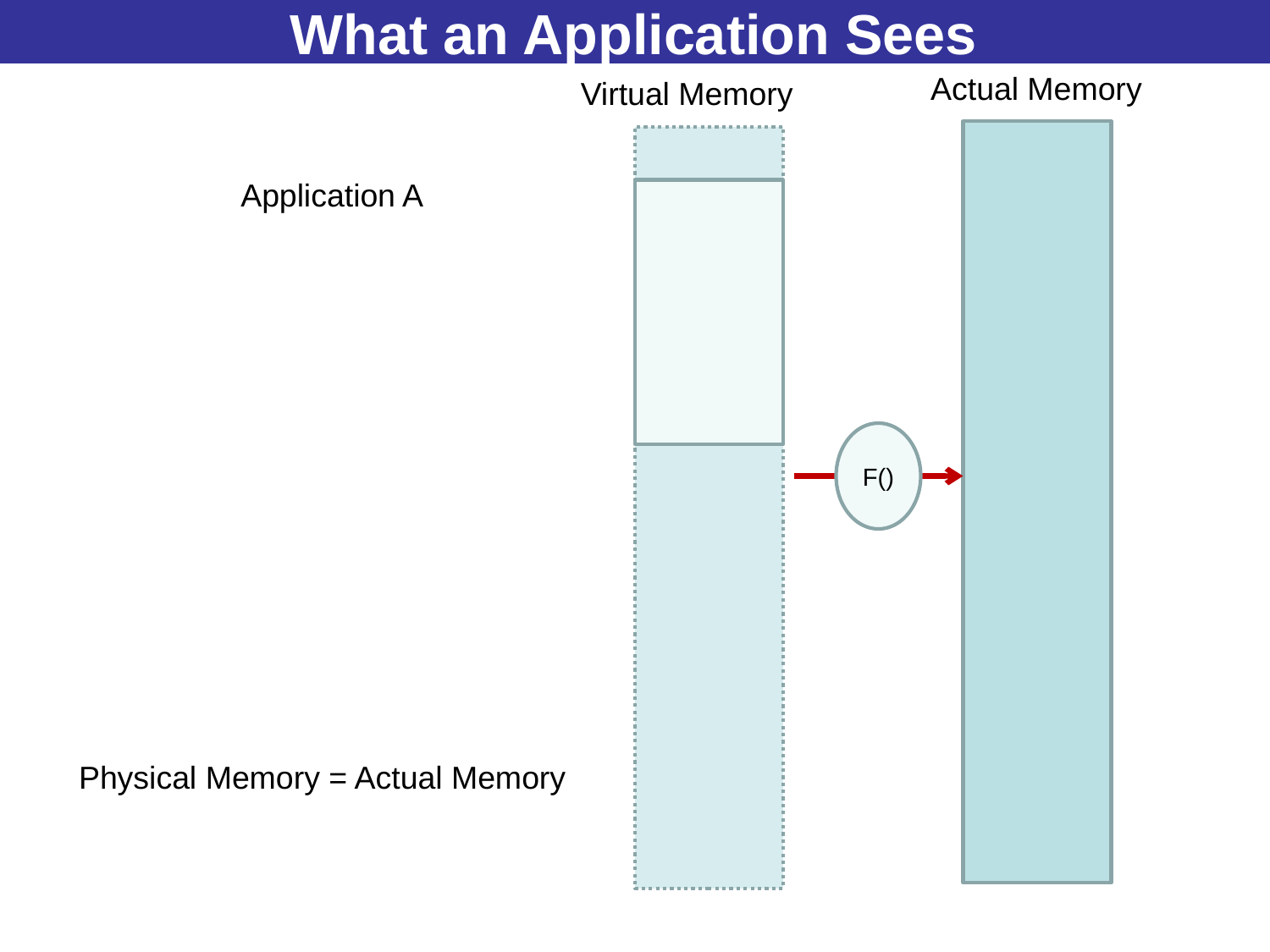

# What an Application Sees
Actual Memory
Virtual Memory

Application A

F()
Physical Memory = Actual Memory